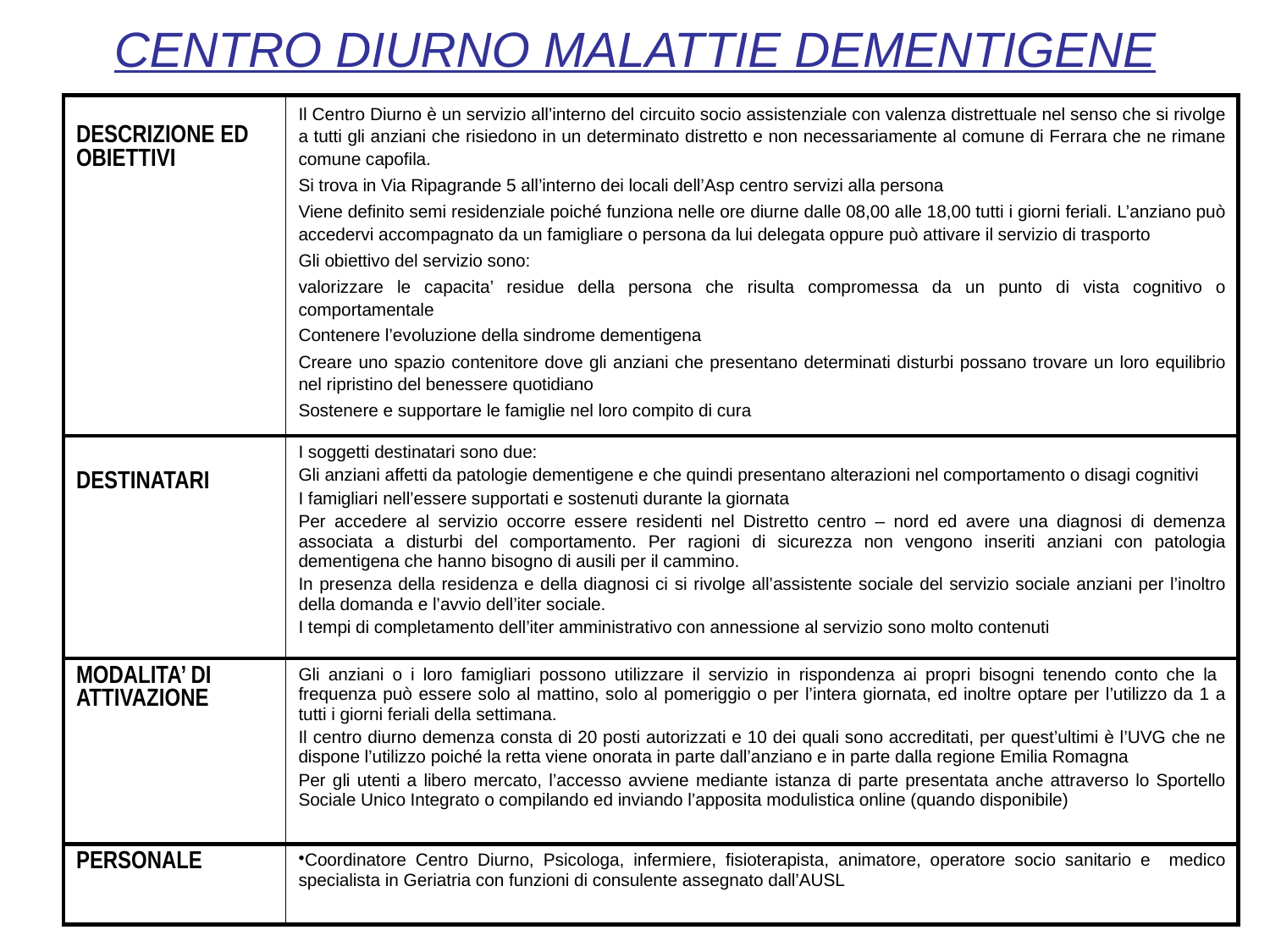

CENTRO DIURNO MALATTIE DEMENTIGENE
| DESCRIZIONE ED OBIETTIVI | Il Centro Diurno è un servizio all’interno del circuito socio assistenziale con valenza distrettuale nel senso che si rivolge a tutti gli anziani che risiedono in un determinato distretto e non necessariamente al comune di Ferrara che ne rimane comune capofila. Si trova in Via Ripagrande 5 all’interno dei locali dell’Asp centro servizi alla persona Viene definito semi residenziale poiché funziona nelle ore diurne dalle 08,00 alle 18,00 tutti i giorni feriali. L’anziano può accedervi accompagnato da un famigliare o persona da lui delegata oppure può attivare il servizio di trasporto Gli obiettivo del servizio sono: valorizzare le capacita’ residue della persona che risulta compromessa da un punto di vista cognitivo o comportamentale Contenere l’evoluzione della sindrome dementigena Creare uno spazio contenitore dove gli anziani che presentano determinati disturbi possano trovare un loro equilibrio nel ripristino del benessere quotidiano Sostenere e supportare le famiglie nel loro compito di cura |
| --- | --- |
| DESTINATARI | I soggetti destinatari sono due: Gli anziani affetti da patologie dementigene e che quindi presentano alterazioni nel comportamento o disagi cognitivi I famigliari nell’essere supportati e sostenuti durante la giornata Per accedere al servizio occorre essere residenti nel Distretto centro – nord ed avere una diagnosi di demenza associata a disturbi del comportamento. Per ragioni di sicurezza non vengono inseriti anziani con patologia dementigena che hanno bisogno di ausili per il cammino. In presenza della residenza e della diagnosi ci si rivolge all’assistente sociale del servizio sociale anziani per l’inoltro della domanda e l’avvio dell’iter sociale. I tempi di completamento dell’iter amministrativo con annessione al servizio sono molto contenuti |
| MODALITA’ DI ATTIVAZIONE | Gli anziani o i loro famigliari possono utilizzare il servizio in rispondenza ai propri bisogni tenendo conto che la frequenza può essere solo al mattino, solo al pomeriggio o per l’intera giornata, ed inoltre optare per l’utilizzo da 1 a tutti i giorni feriali della settimana. Il centro diurno demenza consta di 20 posti autorizzati e 10 dei quali sono accreditati, per quest’ultimi è l’UVG che ne dispone l’utilizzo poiché la retta viene onorata in parte dall’anziano e in parte dalla regione Emilia Romagna Per gli utenti a libero mercato, l’accesso avviene mediante istanza di parte presentata anche attraverso lo Sportello Sociale Unico Integrato o compilando ed inviando l’apposita modulistica online (quando disponibile) |
| PERSONALE | Coordinatore Centro Diurno, Psicologa, infermiere, fisioterapista, animatore, operatore socio sanitario e medico specialista in Geriatria con funzioni di consulente assegnato dall’AUSL |